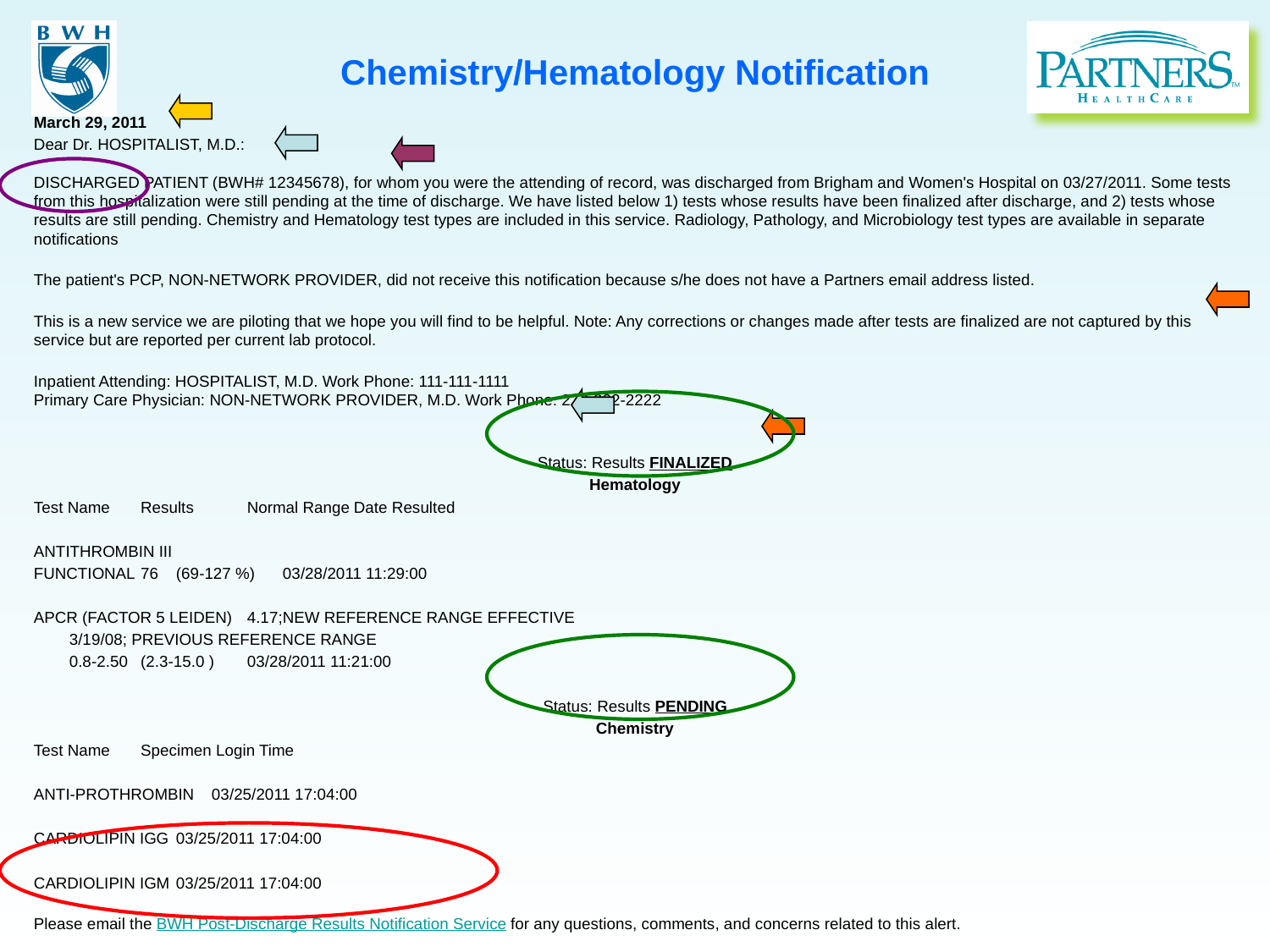

# Chemistry/Hematology Notification

March 29, 2011
Dear Dr. HOSPITALIST, M.D.:
DISCHARGED PATIENT (BWH# 12345678), for whom you were the attending of record, was discharged from Brigham and Women's Hospital on 03/27/2011. Some tests from this hospitalization were still pending at the time of discharge. We have listed below 1) tests whose results have been finalized after discharge, and 2) tests whose results are still pending. Chemistry and Hematology test types are included in this service. Radiology, Pathology, and Microbiology test types are available in separate notifications
The patient's PCP, NON-NETWORK PROVIDER, did not receive this notification because s/he does not have a Partners email address listed.
This is a new service we are piloting that we hope you will find to be helpful. Note: Any corrections or changes made after tests are finalized are not captured by this service but are reported per current lab protocol.
Inpatient Attending: HOSPITALIST, M.D. Work Phone: 111-111-1111
Primary Care Physician: NON-NETWORK PROVIDER, M.D. Work Phone: 222-222-2222

Status: Results FINALIZED
Hematology
Test Name		Results			Normal Range		Date Resulted

ANTITHROMBIN III
FUNCTIONAL		76			(69-127 %)		03/28/2011 11:29:00

APCR (FACTOR 5 LEIDEN)	4.17;NEW REFERENCE RANGE EFFECTIVE
		3/19/08; PREVIOUS REFERENCE RANGE
		0.8-2.50			(2.3-15.0 )		03/28/2011 11:21:00

Status: Results PENDING
Chemistry
Test Name		Specimen Login Time

ANTI-PROTHROMBIN	03/25/2011 17:04:00

CARDIOLIPIN IGG	03/25/2011 17:04:00

CARDIOLIPIN IGM	03/25/2011 17:04:00
Please email the BWH Post-Discharge Results Notification Service for any questions, comments, and concerns related to this alert.